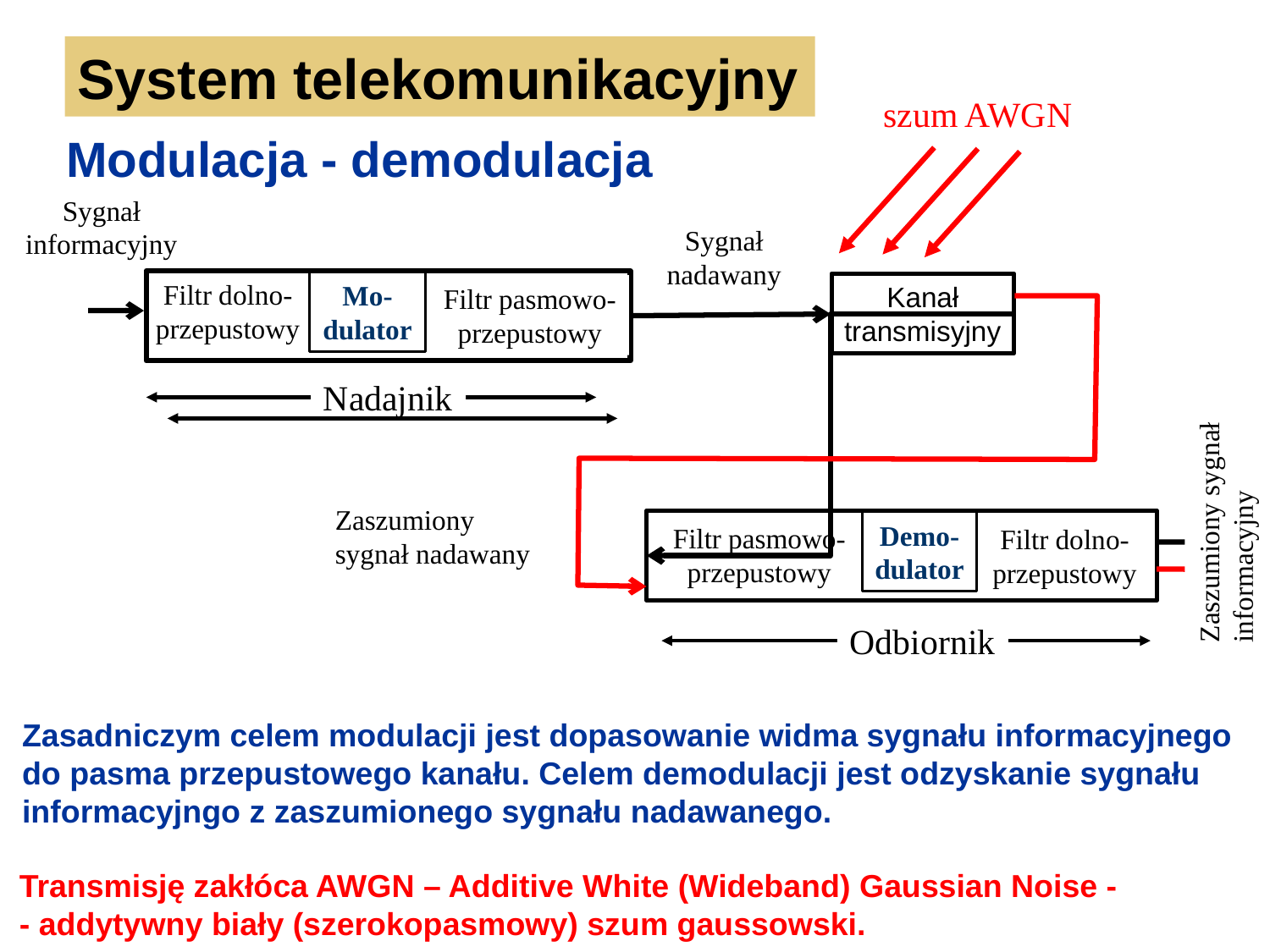

System telekomunikacyjny
szum AWGN

Filtr dolno-
przepustowy
Mo-
dulator
Kanał
transmisyjny
Filtr pasmowo-
przepustowy
Nadajnik

Demo-
dulator
Filtr pasmowo-
przepustowy
Filtr dolno-
przepustowy
Odbiornik
Modulacja - demodulacja
Sygnał
informacyjny
Sygnał
nadawany

Zaszumiony sygnał informacyjny
Zaszumiony
sygnał nadawany
Zasadniczym celem modulacji jest dopasowanie widma sygnału informacyjnego do pasma przepustowego kanału. Celem demodulacji jest odzyskanie sygnału
informacyjngo z zaszumionego sygnału nadawanego.
Transmisję zakłóca AWGN – Additive White (Wideband) Gaussian Noise -
- addytywny biały (szerokopasmowy) szum gaussowski.